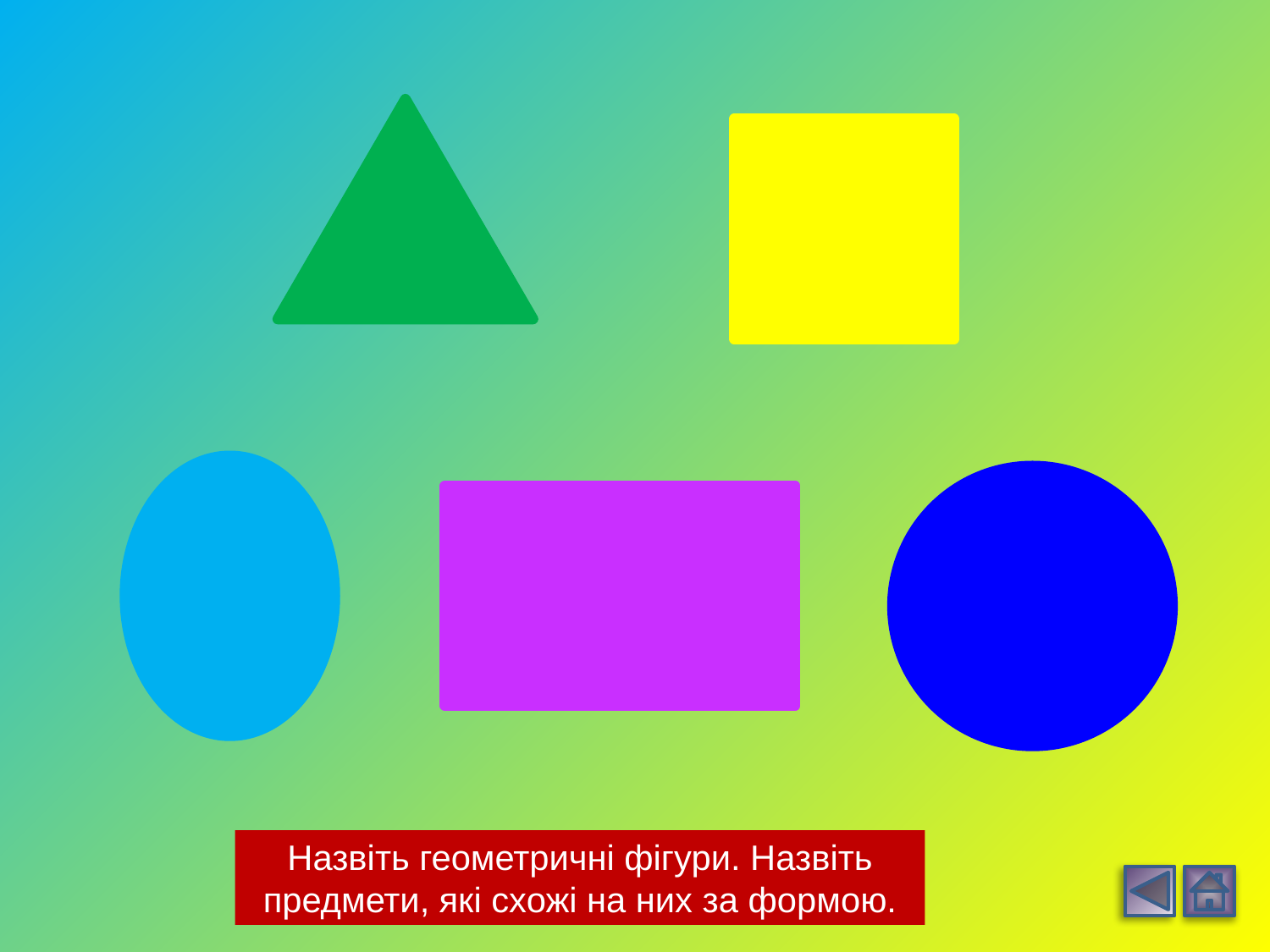

Назвіть геометричні фігури. Назвіть предмети, які схожі на них за формою.